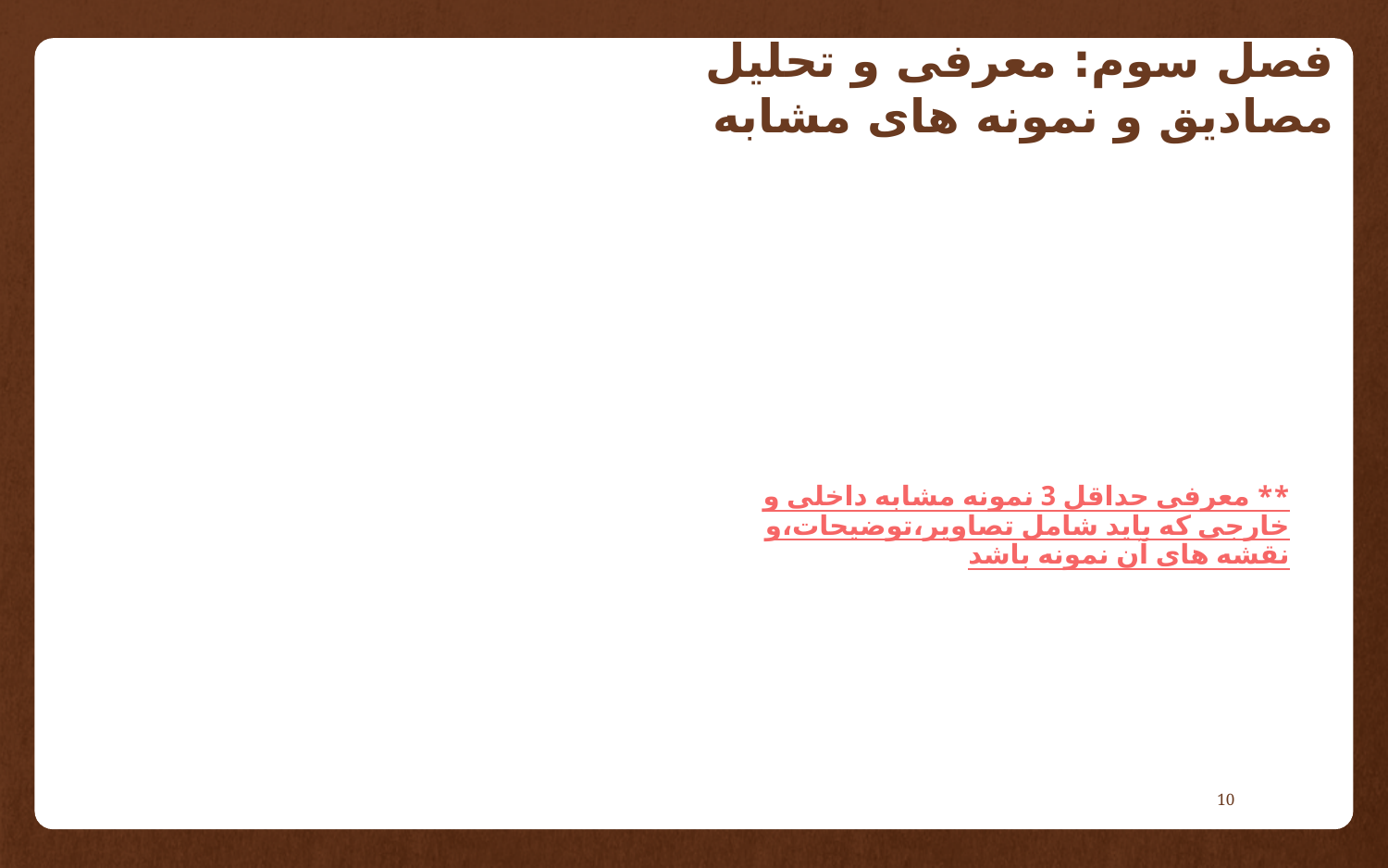

فصل سوم: معرفی و تحلیل مصادیق و نمونه های مشابه
** معرفی حداقل 3 نمونه مشابه داخلی و خارجی که باید شامل تصاویر،توضیحات،و نقشه های آن نمونه باشد
10